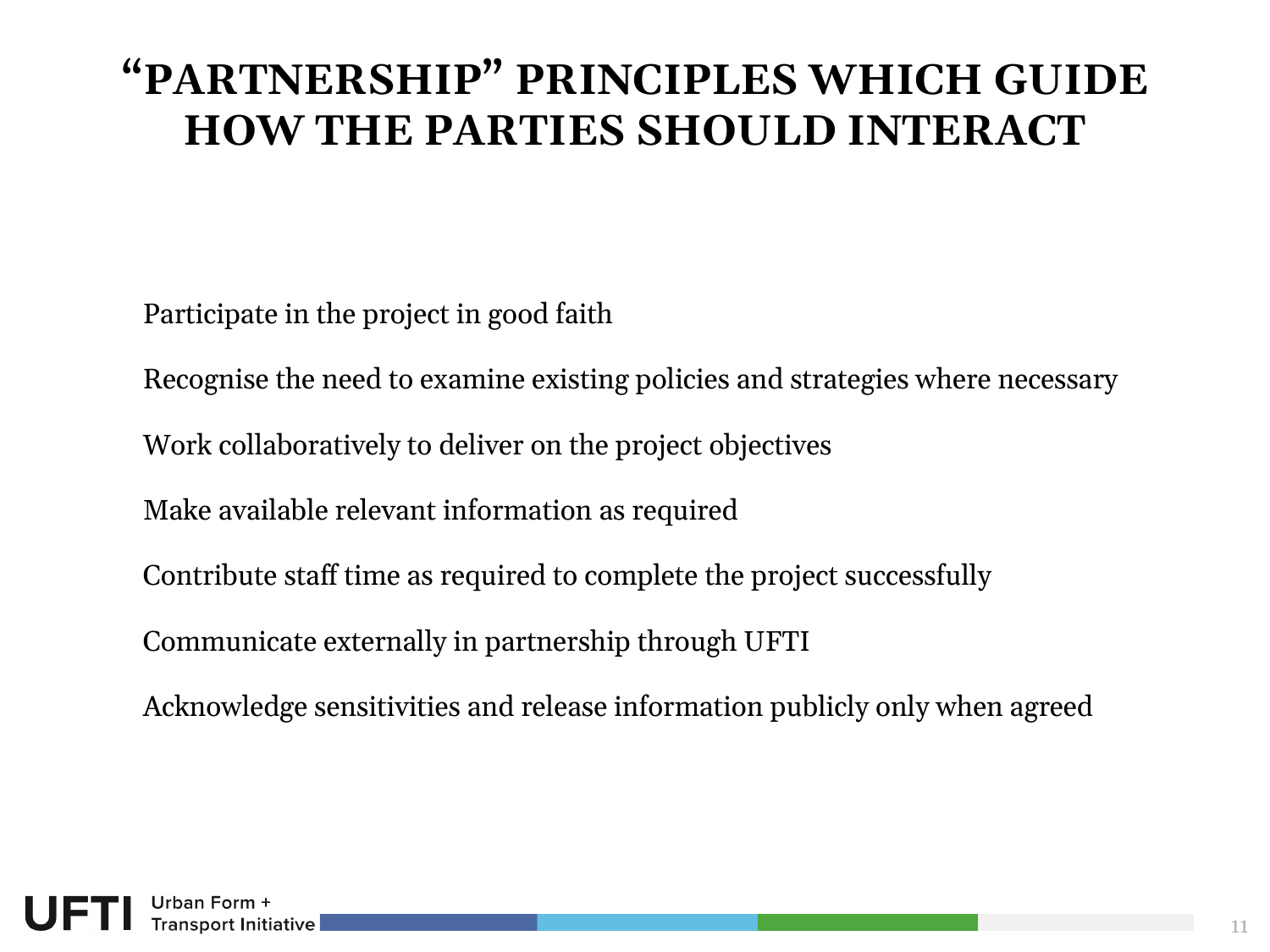

# “Partnership” principles which guide how the parties should interact

Participate in the project in good faith
Recognise the need to examine existing policies and strategies where necessary
Work collaboratively to deliver on the project objectives
Make available relevant information as required
Contribute staff time as required to complete the project successfully
Communicate externally in partnership through UFTI
Acknowledge sensitivities and release information publicly only when agreed

11